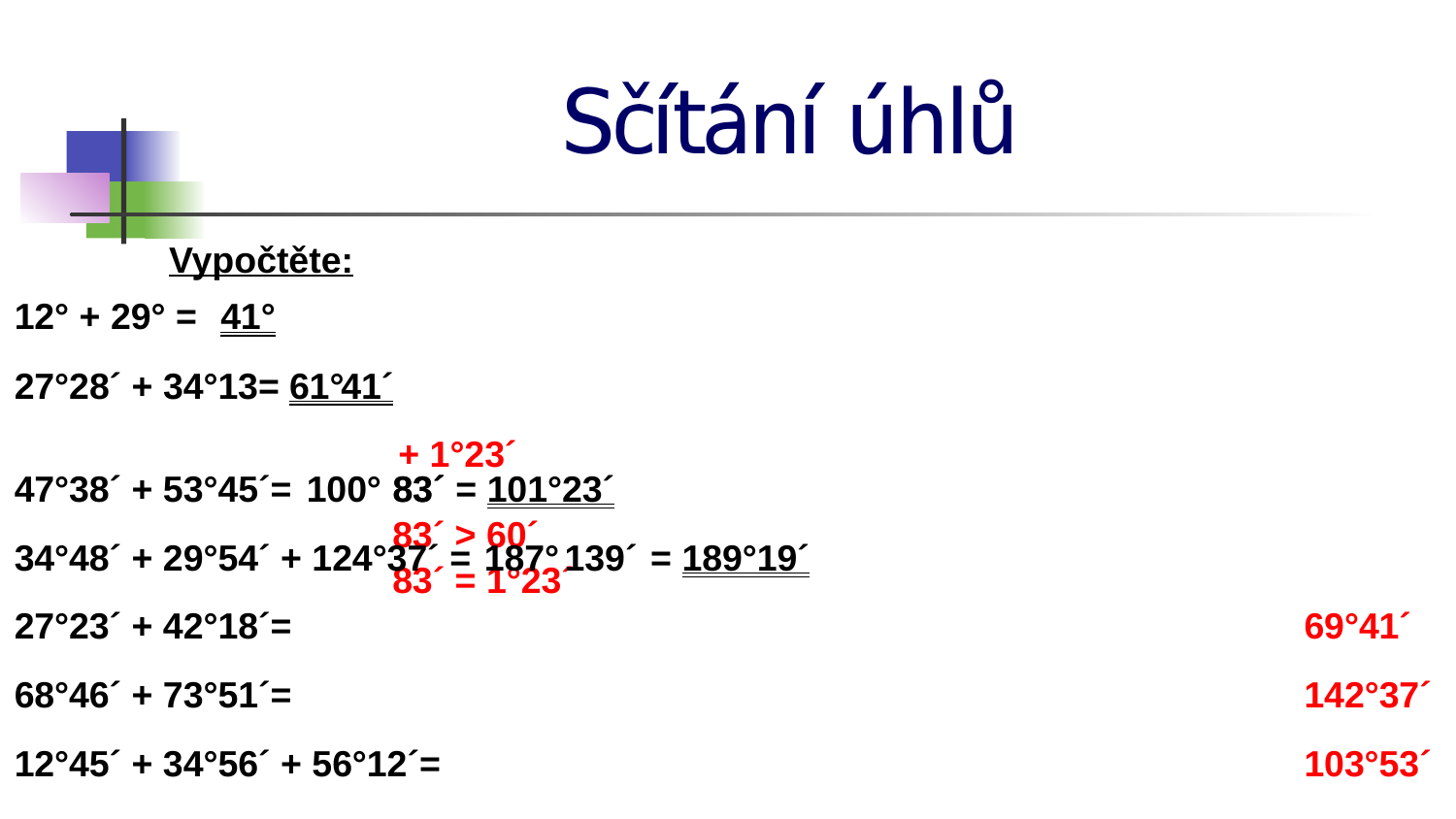

# Sčítání úhlů
Vypočtěte:
12° + 29° =
41°
27°28´ + 34°13=
61°
41´
+ 1°23´
47°38´ + 53°45´=
100°
83´
83´
= 101°23´
83´ > 60´
34°48´ + 29°54´ + 124°37´ =
187°
139´
= 189°19´
83´ = 1°23´
69°41´
27°23´ + 42°18´=
142°37´
68°46´ + 73°51´=
12°45´ + 34°56´ + 56°12´=
103°53´